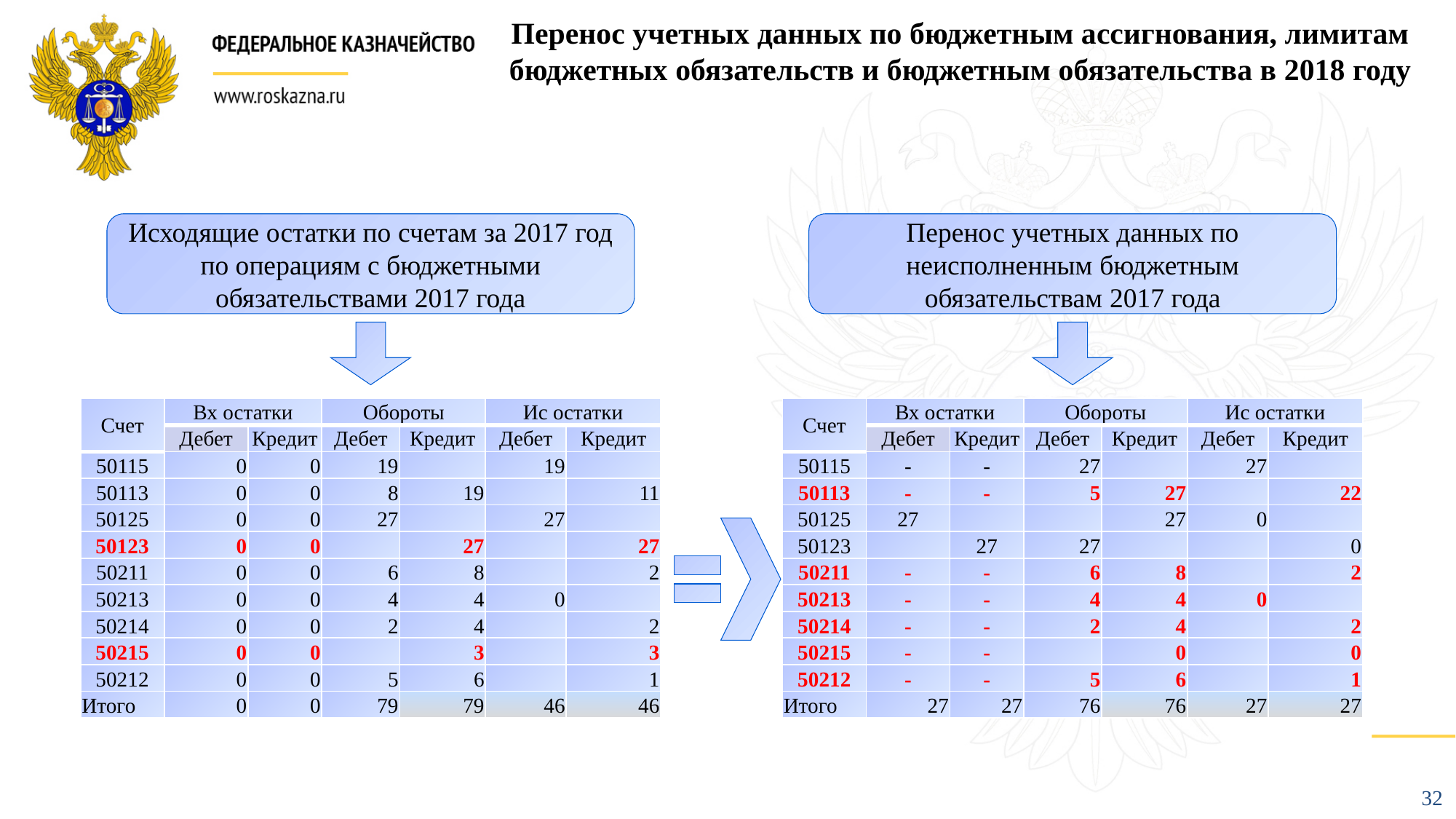

Перенос учетных данных по бюджетным ассигнования, лимитам бюджетных обязательств и бюджетным обязательства в 2018 году
Исходящие остатки по счетам за 2017 год по операциям с бюджетными обязательствами 2017 года
Перенос учетных данных по неисполненным бюджетным обязательствам 2017 года

| Счет | Вх остатки |  | Обороты |  | Ис остатки |  |
| --- | --- | --- | --- | --- | --- | --- |
|  | Дебет | Кредит | Дебет | Кредит | Дебет | Кредит |
| 50115 | 0 | 0 | 19 |  | 19 |  |
| 50113 | 0 | 0 | 8 | 19 |  | 11 |
| 50125 | 0 | 0 | 27 |  | 27 |  |
| 50123 | 0 | 0 |  | 27 |  | 27 |
| 50211 | 0 | 0 | 6 | 8 |  | 2 |
| 50213 | 0 | 0 | 4 | 4 | 0 |  |
| 50214 | 0 | 0 | 2 | 4 |  | 2 |
| 50215 | 0 | 0 |  | 3 |  | 3 |
| 50212 | 0 | 0 | 5 | 6 |  | 1 |
| Итого | 0 | 0 | 79 | 79 | 46 | 46 |
| Счет | Вх остатки |  | Обороты |  | Ис остатки |  |
| --- | --- | --- | --- | --- | --- | --- |
|  | Дебет | Кредит | Дебет | Кредит | Дебет | Кредит |
| 50115 | - | - | 27 |  | 27 |  |
| 50113 | - | - | 5 | 27 |  | 22 |
| 50125 | 27 |  |  | 27 | 0 |  |
| 50123 |  | 27 | 27 |  |  | 0 |
| 50211 | - | - | 6 | 8 |  | 2 |
| 50213 | - | - | 4 | 4 | 0 |  |
| 50214 | - | - | 2 | 4 |  | 2 |
| 50215 | - | - |  | 0 |  | 0 |
| 50212 | - | - | 5 | 6 |  | 1 |
| Итого | 27 | 27 | 76 | 76 | 27 | 27 |

32